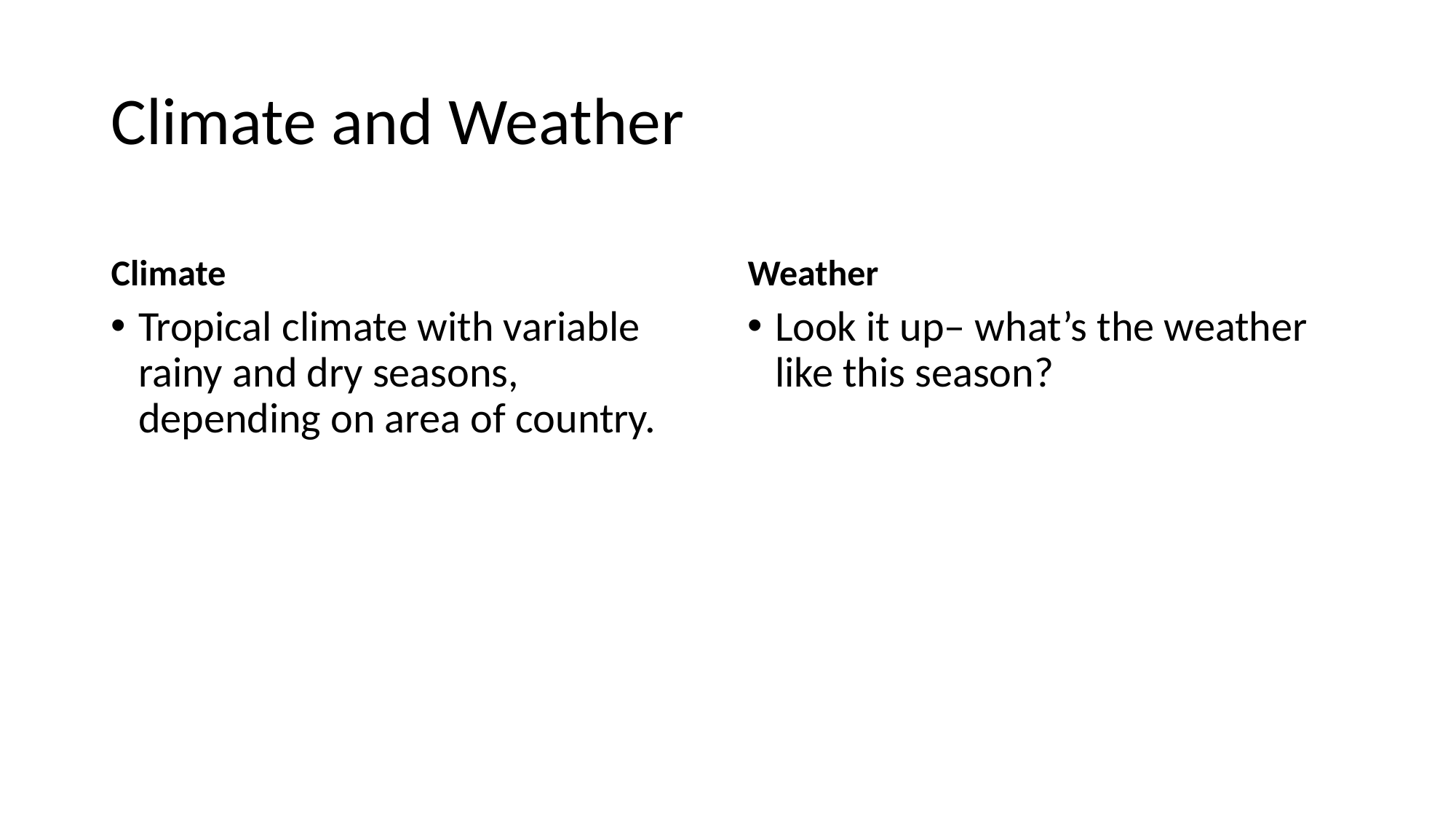

# Climate and Weather
Climate
Weather
Tropical climate with variable rainy and dry seasons, depending on area of country.
Look it up– what’s the weather like this season?